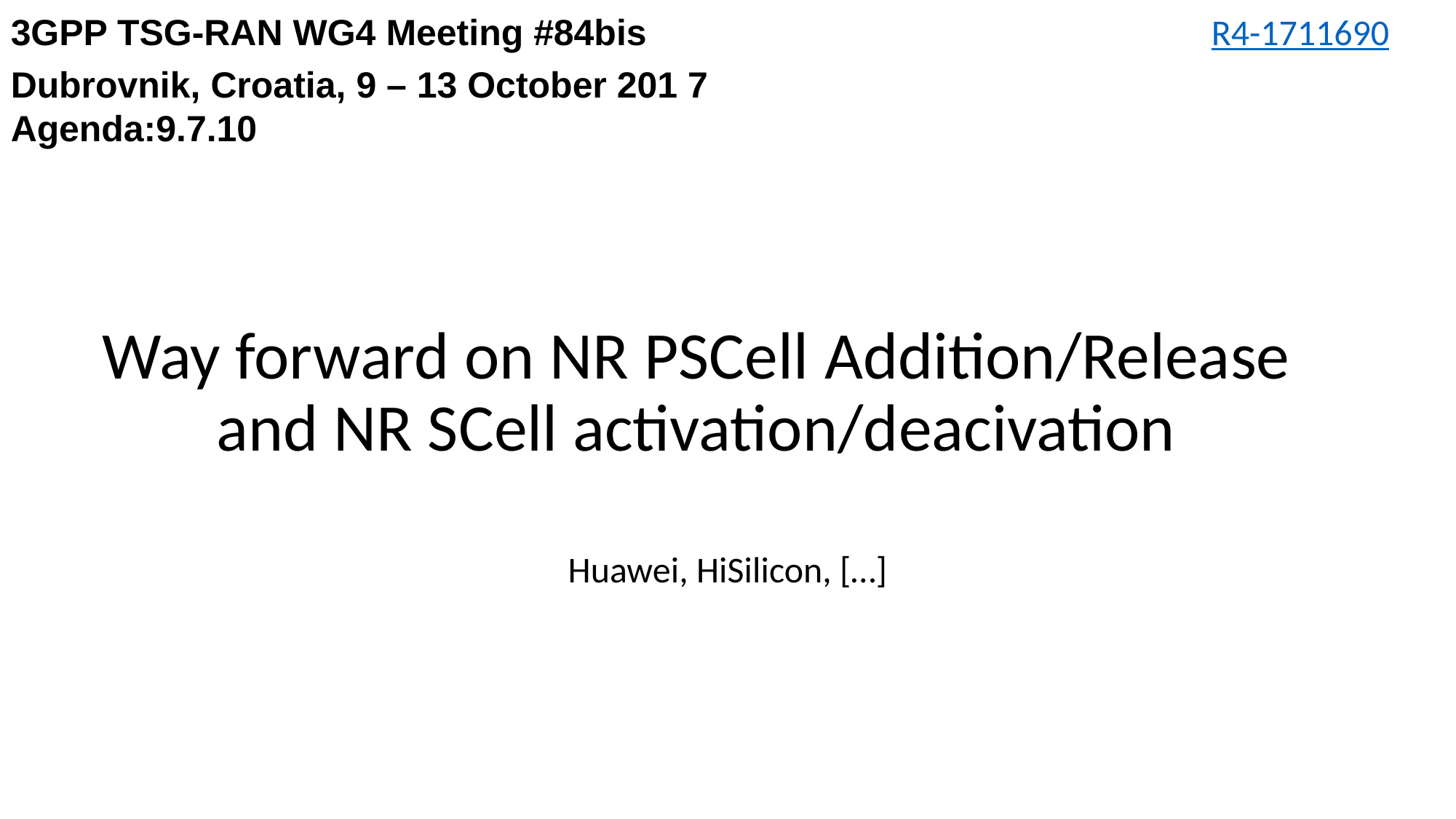

3GPP TSG-RAN WG4 Meeting #84bis 	 		R4-1711690
Dubrovnik, Croatia, 9 – 13 October 201 7
Agenda:9.7.10
# Way forward on NR PSCell Addition/Release and NR SCell activation/deacivation
Huawei, HiSilicon, […]